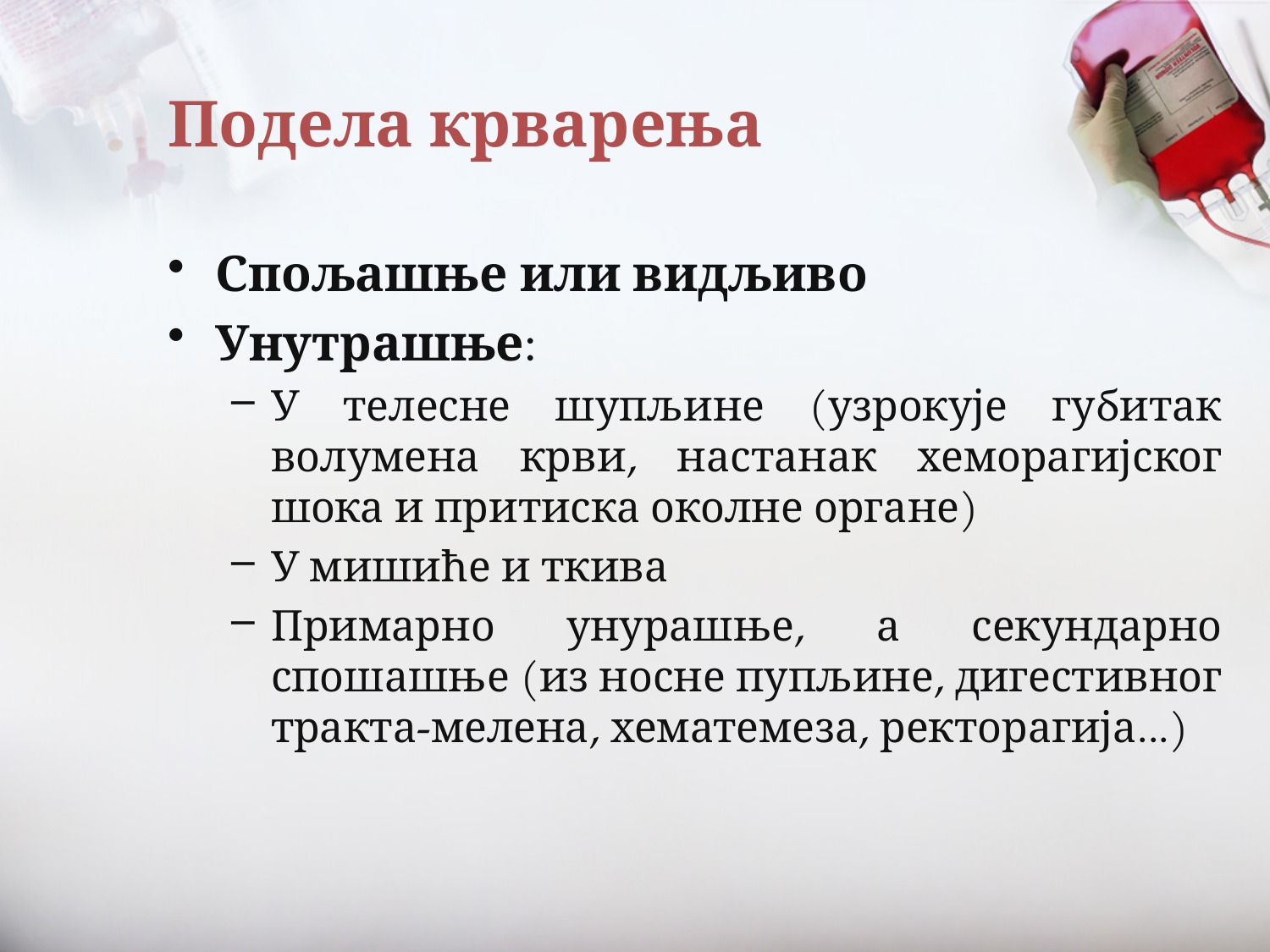

# Подела крварења
Спољашње или видљиво
Унутрашње:
У телесне шупљине (узрокује губитак волумена крви, настанак хеморагијског шока и притиска околне органе)
У мишиће и ткива
Примарно унурашње, а секундарно спошашње (из носне пупљине, дигестивног тракта-мелена, хематемеза, ректорагија...)